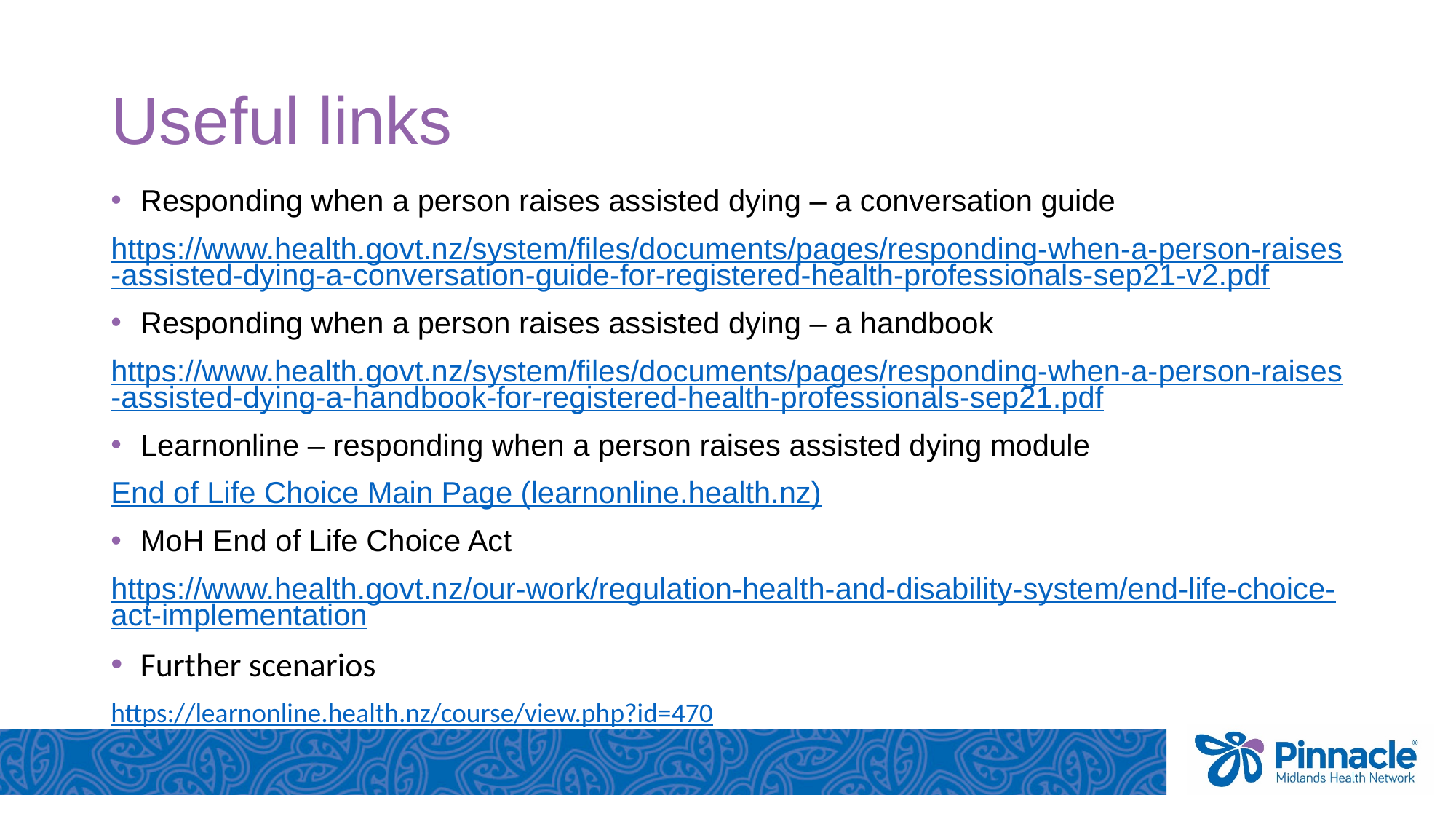

# Useful links
Responding when a person raises assisted dying – a conversation guide
https://www.health.govt.nz/system/files/documents/pages/responding-when-a-person-raises-assisted-dying-a-conversation-guide-for-registered-health-professionals-sep21-v2.pdf
Responding when a person raises assisted dying – a handbook
https://www.health.govt.nz/system/files/documents/pages/responding-when-a-person-raises-assisted-dying-a-handbook-for-registered-health-professionals-sep21.pdf
Learnonline – responding when a person raises assisted dying module
End of Life Choice Main Page (learnonline.health.nz)
MoH End of Life Choice Act
https://www.health.govt.nz/our-work/regulation-health-and-disability-system/end-life-choice-act-implementation
Further scenarios
https://learnonline.health.nz/course/view.php?id=470